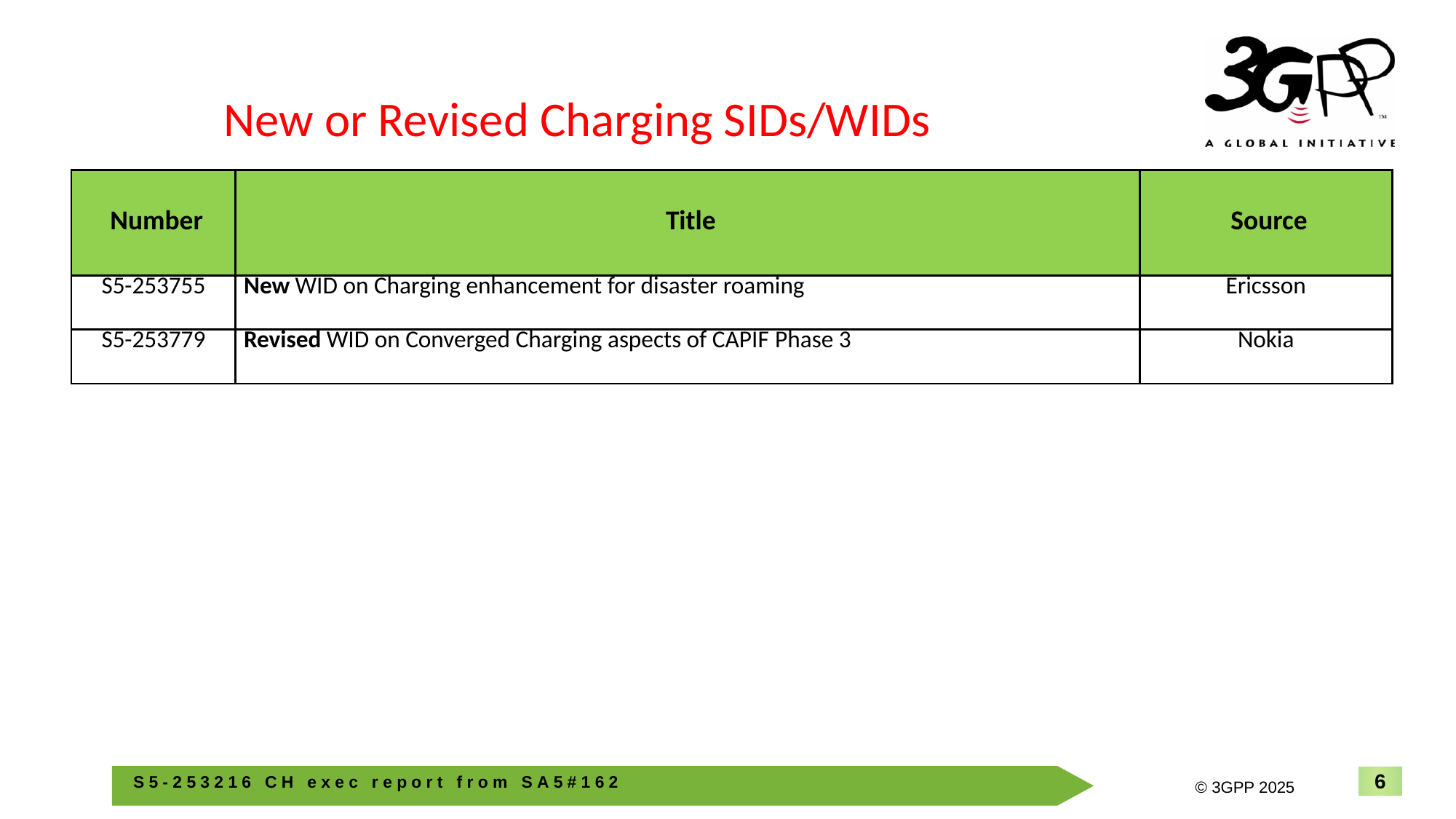

New or Revised Charging SIDs/WIDs
| Number | Title | Source |
| --- | --- | --- |
| S5-253755 | New WID on Charging enhancement for disaster roaming | Ericsson |
| S5-253779 | Revised WID on Converged Charging aspects of CAPIF Phase 3 | Nokia |